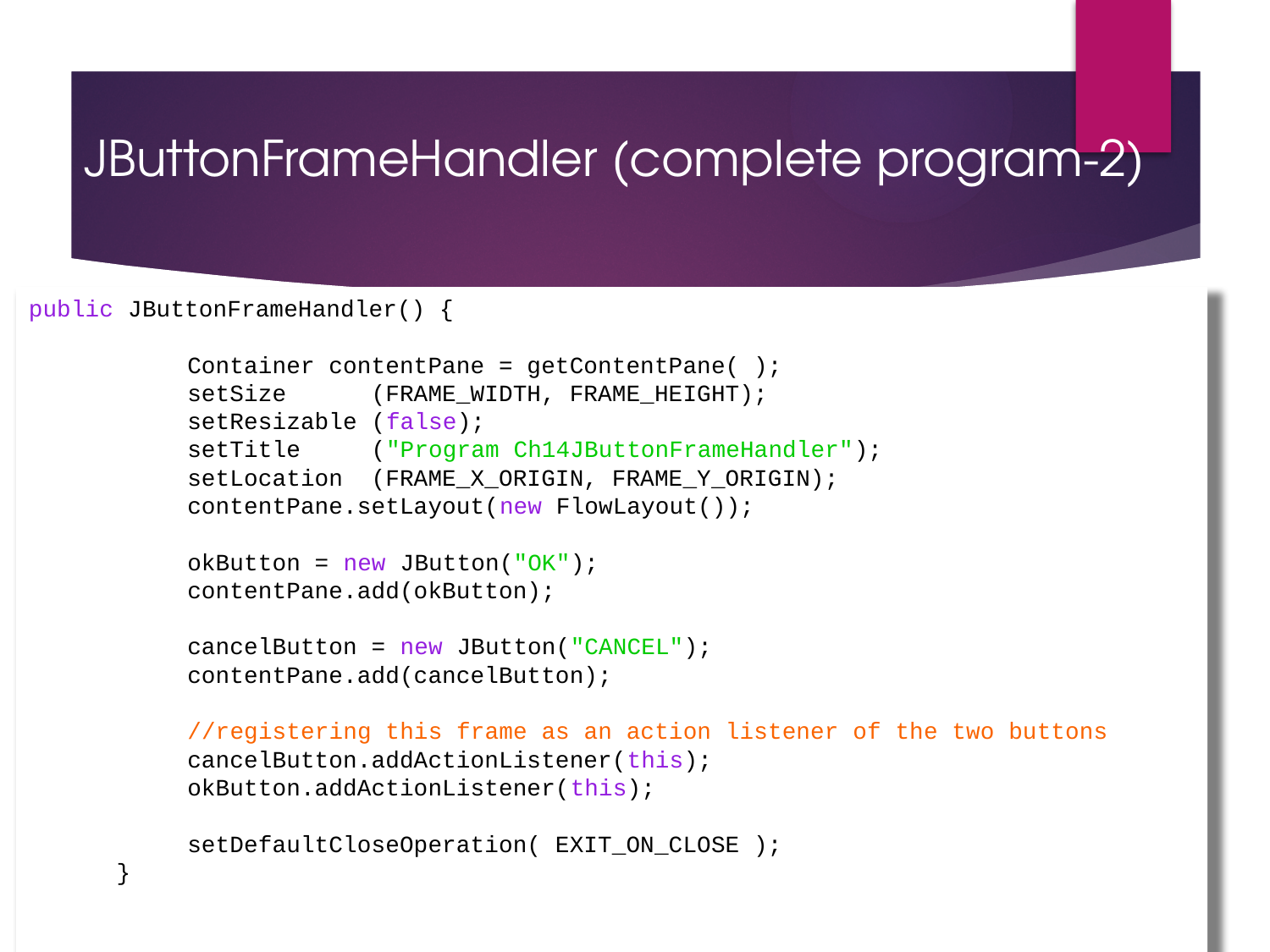

# JButtonFrameHandler (complete program-2)
public JButtonFrameHandler() {
        Container contentPane = getContentPane( );
        setSize      (FRAME_WIDTH, FRAME_HEIGHT);
        setResizable (false);
        setTitle     ("Program Ch14JButtonFrameHandler");
        setLocation  (FRAME_X_ORIGIN, FRAME_Y_ORIGIN);
        contentPane.setLayout(new FlowLayout());
        okButton = new JButton("OK");
        contentPane.add(okButton);
        cancelButton = new JButton("CANCEL");
        contentPane.add(cancelButton);
        //registering this frame as an action listener of the two buttons
        cancelButton.addActionListener(this);
        okButton.addActionListener(this);
        setDefaultCloseOperation( EXIT_ON_CLOSE );
   }